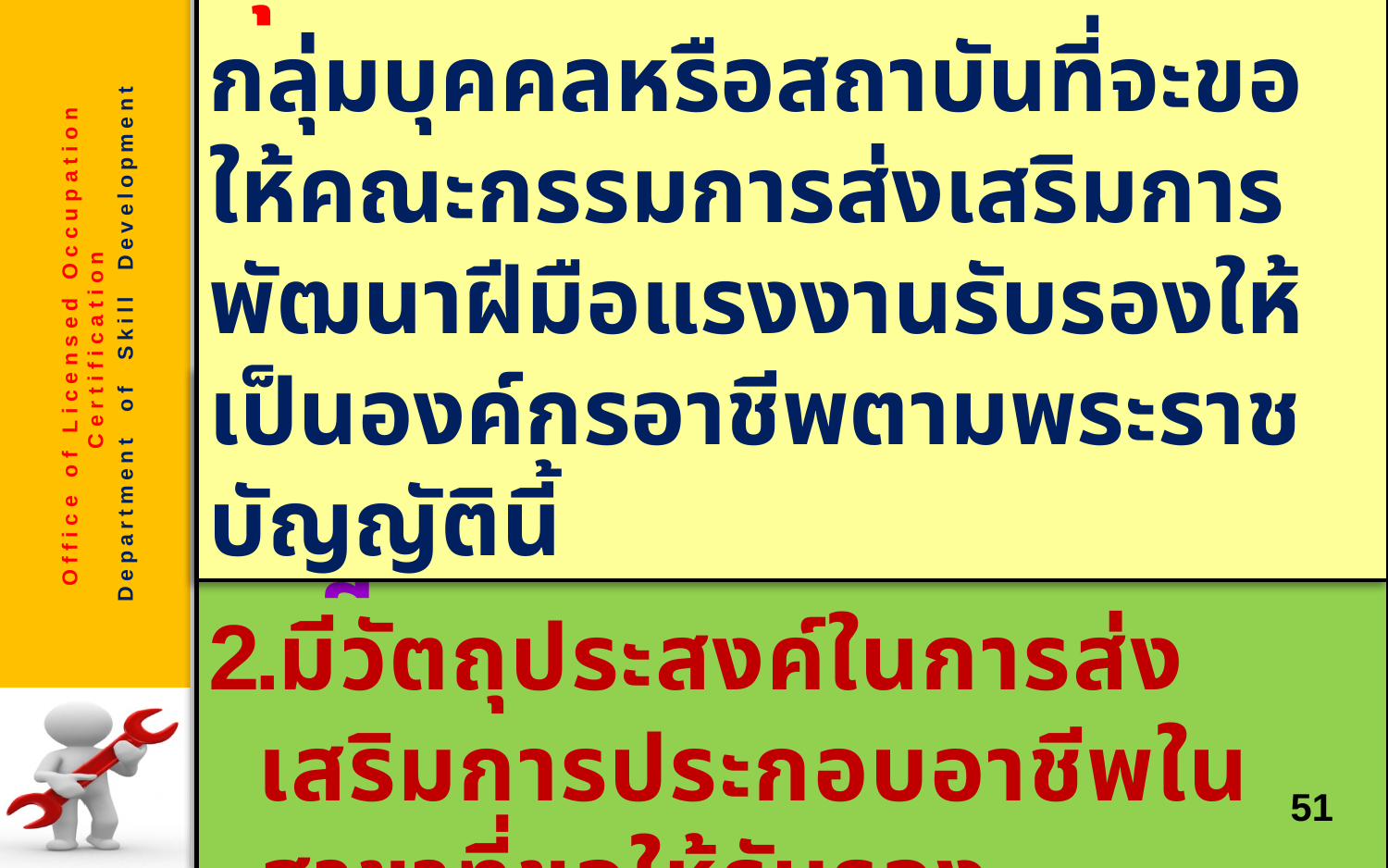

คุณสมบัติ
กลุ่มบุคคลหรือสถาบันที่จะขอให้คณะกรรมการส่งเสริมการพัฒนาฝีมือแรงงานรับรองให้เป็นองค์กรอาชีพตามพระราชบัญญัตินี้
ต้องเป็นนิติบุคคลตามกฎหมาย
มีวัตถุประสงค์ในการส่งเสริมการประกอบอาชีพในสาขาที่ขอให้รับรอง
51